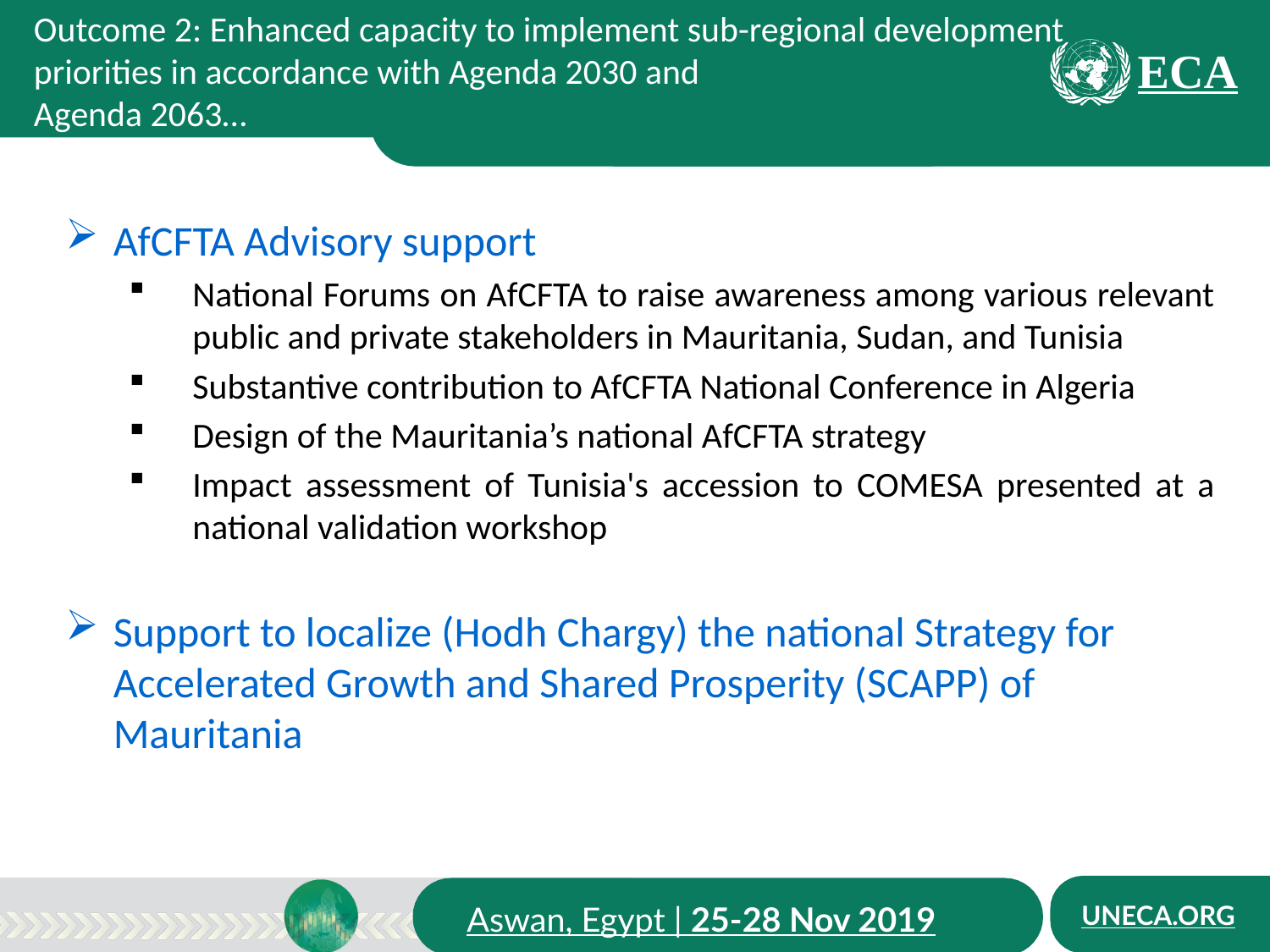

Outcome 2: Enhanced capacity to implement sub-regional development priorities in accordance with Agenda 2030 and
Agenda 2063…
AfCFTA Advisory support
National Forums on AfCFTA to raise awareness among various relevant public and private stakeholders in Mauritania, Sudan, and Tunisia
Substantive contribution to AfCFTA National Conference in Algeria
Design of the Mauritania’s national AfCFTA strategy
Impact assessment of Tunisia's accession to COMESA presented at a national validation workshop

Support to localize (Hodh Chargy) the national Strategy for Accelerated Growth and Shared Prosperity (SCAPP) of Mauritania